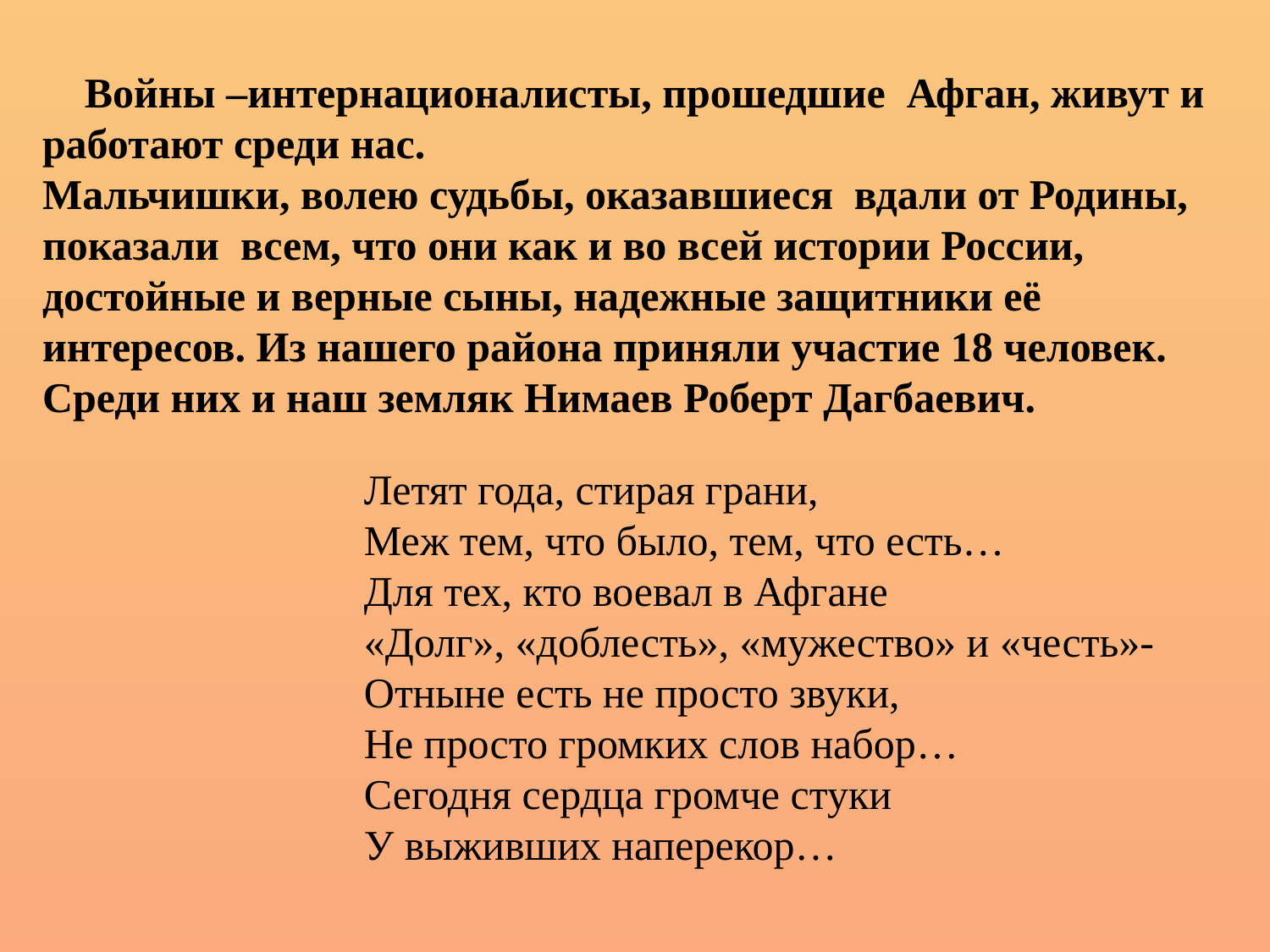

Войны –интернационалисты, прошедшие  Афган, живут и работают среди нас.
Мальчишки, волею судьбы, оказавшиеся  вдали от Родины, показали  всем, что они как и во всей истории России, достойные и верные сыны, надежные защитники её интересов. Из нашего района приняли участие 18 человек. Среди них и наш земляк Нимаев Роберт Дагбаевич.
Летят года, стирая грани,
Меж тем, что было, тем, что есть…
Для тех, кто воевал в Афгане
«Долг», «доблесть», «мужество» и «честь»-
Отныне есть не просто звуки,
Не просто громких слов набор…
Сегодня сердца громче стуки
У выживших наперекор…